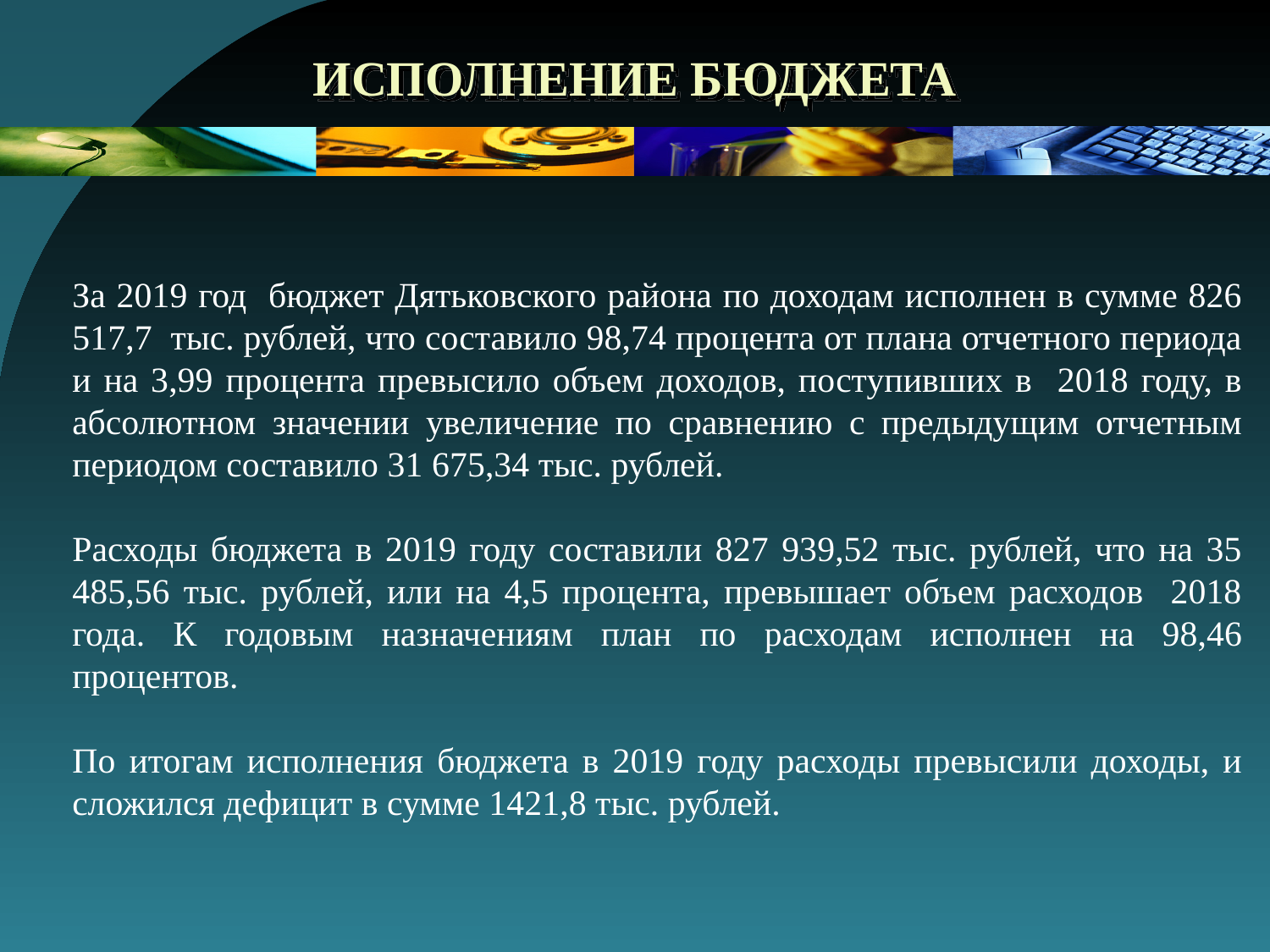

# ИСПОЛНЕНИЕ БЮДЖЕТА
За 2019 год  бюджет Дятьковского района по доходам исполнен в сумме 826 517,7  тыс. рублей, что составило 98,74 процента от плана отчетного периода и на 3,99 процента превысило объем доходов, поступивших в  2018 году, в абсолютном значении увеличение по сравнению с предыдущим отчетным периодом составило 31 675,34 тыс. рублей.

Расходы бюджета в 2019 году составили 827 939,52 тыс. рублей, что на 35 485,56 тыс. рублей, или на 4,5 процента, превышает объем расходов  2018 года. К годовым назначениям план по расходам исполнен на 98,46 процентов.

По итогам исполнения бюджета в 2019 году расходы превысили доходы, и сложился дефицит в сумме 1421,8 тыс. рублей.